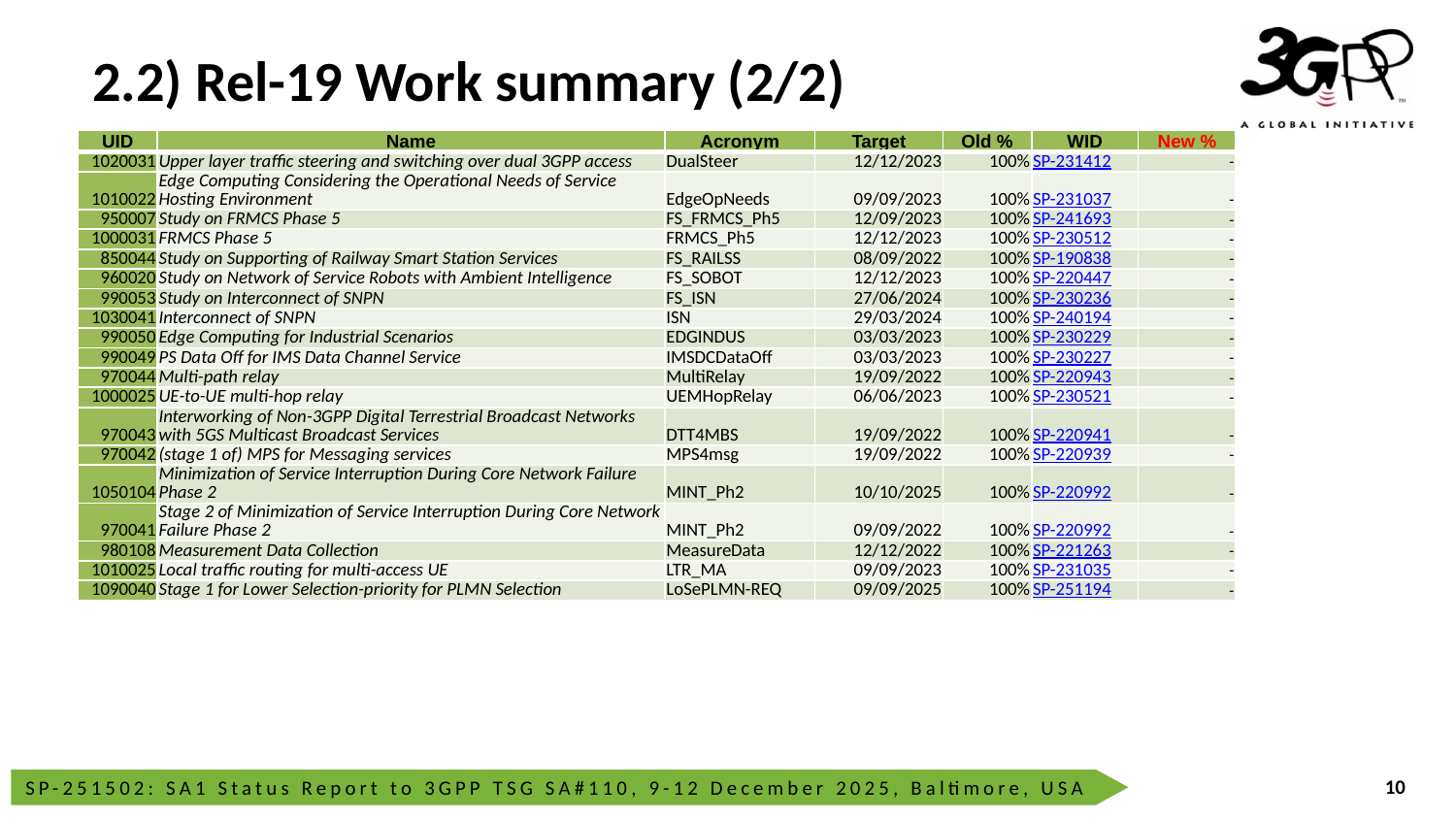

# 2.2) Rel-19 Work summary (2/2)
| UID | Name | Acronym | Target | Old % | WID | New % |
| --- | --- | --- | --- | --- | --- | --- |
| 1020031 | Upper layer traffic steering and switching over dual 3GPP access | DualSteer | 12/12/2023 | 100% | SP-231412 | - |
| 1010022 | Edge Computing Considering the Operational Needs of Service Hosting Environment | EdgeOpNeeds | 09/09/2023 | 100% | SP-231037 | - |
| 950007 | Study on FRMCS Phase 5 | FS\_FRMCS\_Ph5 | 12/09/2023 | 100% | SP-241693 | - |
| 1000031 | FRMCS Phase 5 | FRMCS\_Ph5 | 12/12/2023 | 100% | SP-230512 | - |
| 850044 | Study on Supporting of Railway Smart Station Services | FS\_RAILSS | 08/09/2022 | 100% | SP-190838 | - |
| 960020 | Study on Network of Service Robots with Ambient Intelligence | FS\_SOBOT | 12/12/2023 | 100% | SP-220447 | - |
| 990053 | Study on Interconnect of SNPN | FS\_ISN | 27/06/2024 | 100% | SP-230236 | - |
| 1030041 | Interconnect of SNPN | ISN | 29/03/2024 | 100% | SP-240194 | - |
| 990050 | Edge Computing for Industrial Scenarios | EDGINDUS | 03/03/2023 | 100% | SP-230229 | - |
| 990049 | PS Data Off for IMS Data Channel Service | IMSDCDataOff | 03/03/2023 | 100% | SP-230227 | - |
| 970044 | Multi-path relay | MultiRelay | 19/09/2022 | 100% | SP-220943 | - |
| 1000025 | UE-to-UE multi-hop relay | UEMHopRelay | 06/06/2023 | 100% | SP-230521 | - |
| 970043 | Interworking of Non-3GPP Digital Terrestrial Broadcast Networks with 5GS Multicast Broadcast Services | DTT4MBS | 19/09/2022 | 100% | SP-220941 | - |
| 970042 | (stage 1 of) MPS for Messaging services | MPS4msg | 19/09/2022 | 100% | SP-220939 | - |
| 1050104 | Minimization of Service Interruption During Core Network Failure Phase 2 | MINT\_Ph2 | 10/10/2025 | 100% | SP-220992 | - |
| 970041 | Stage 2 of Minimization of Service Interruption During Core Network Failure Phase 2 | MINT\_Ph2 | 09/09/2022 | 100% | SP-220992 | - |
| 980108 | Measurement Data Collection | MeasureData | 12/12/2022 | 100% | SP-221263 | - |
| 1010025 | Local traffic routing for multi-access UE | LTR\_MA | 09/09/2023 | 100% | SP-231035 | - |
| 1090040 | Stage 1 for Lower Selection-priority for PLMN Selection | LoSePLMN-REQ | 09/09/2025 | 100% | SP-251194 | - |